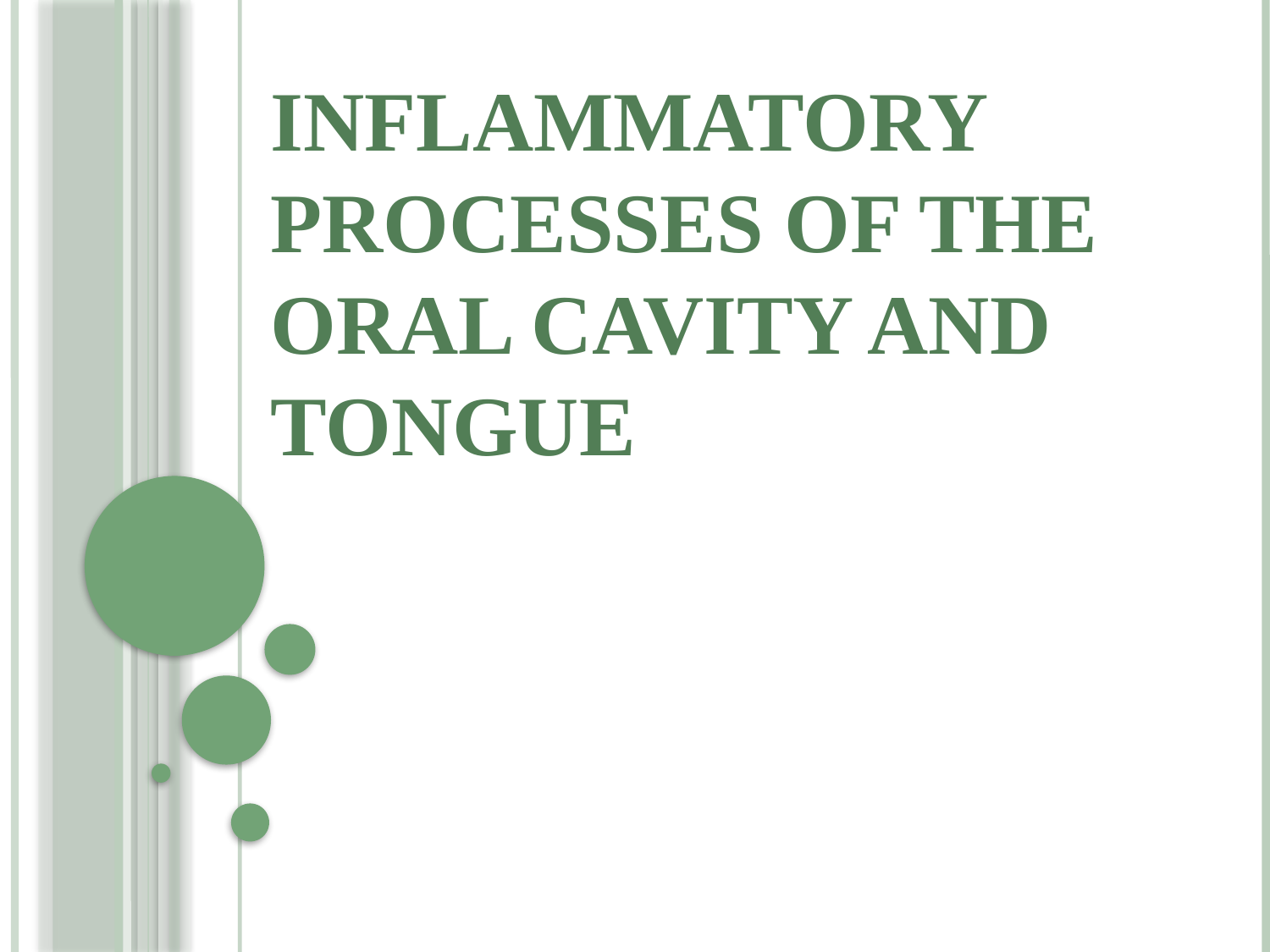

# Inflammatory processes of the oral cavity and tongue